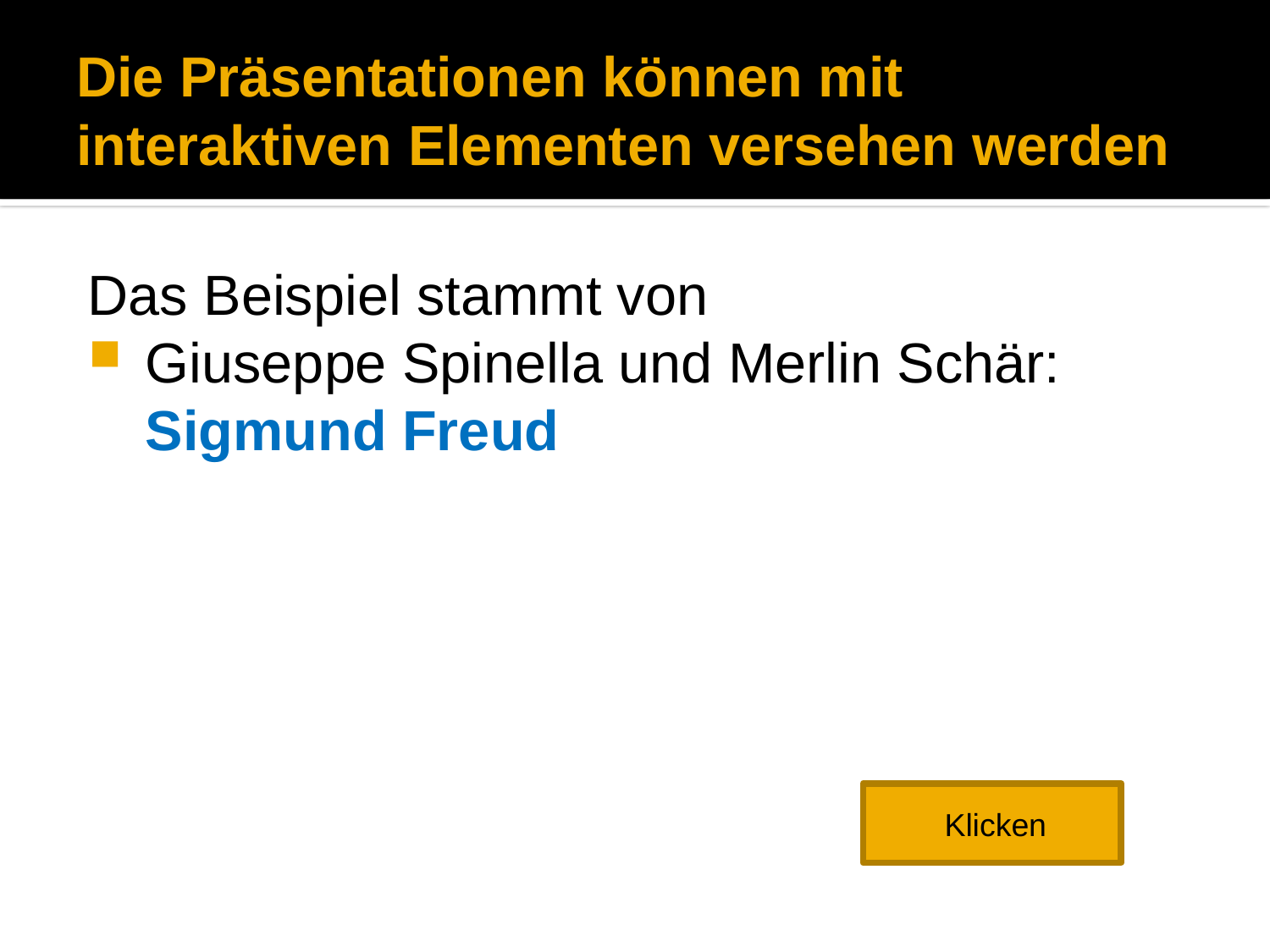

# Die Präsentationen können mit interaktiven Elementen versehen werden
Das Beispiel stammt von
Giuseppe Spinella und Merlin Schär: Sigmund Freud

Klicken